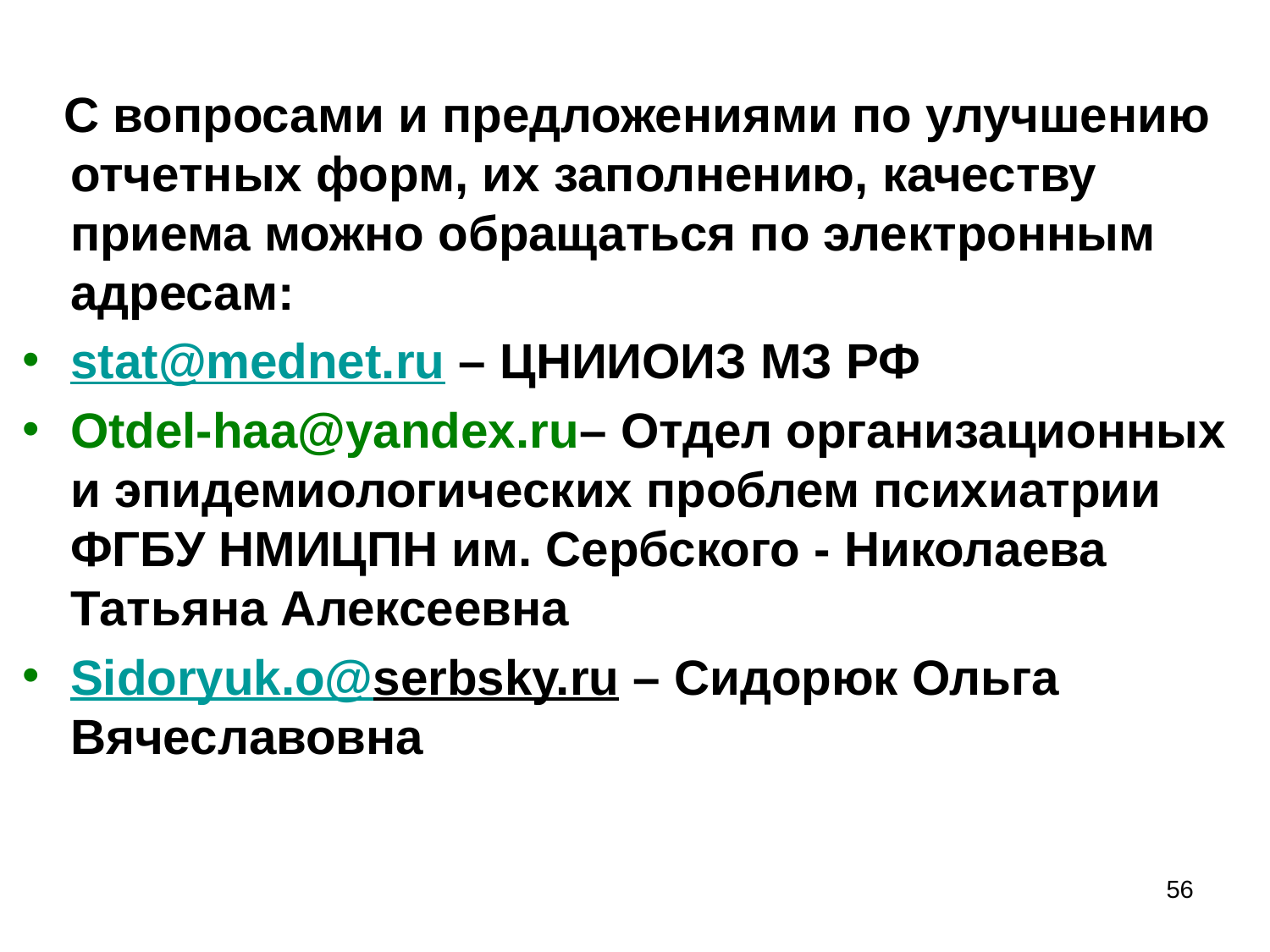

С вопросами и предложениями по улучшению отчетных форм, их заполнению, качеству приема можно обращаться по электронным адресам:
stat@mednet.ru – ЦНИИОИЗ МЗ РФ
Otdel-haa@yandex.ru– Отдел организационных и эпидемиологических проблем психиатрии ФГБУ НМИЦПН им. Сербского - Николаева Татьяна Алексеевна
Sidoryuk.o@serbsky.ru – Сидорюк Ольга Вячеславовна

56